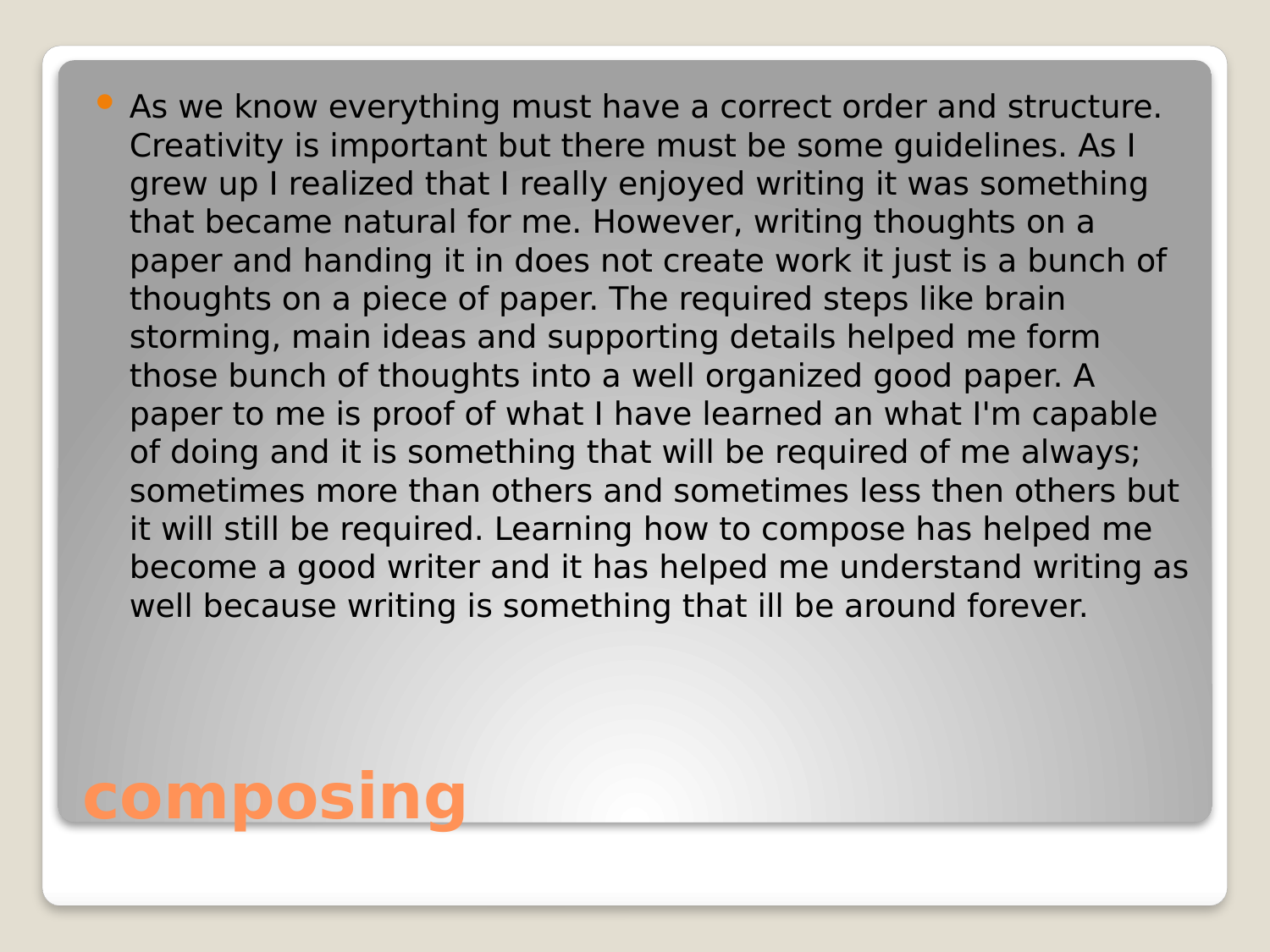

As we know everything must have a correct order and structure. Creativity is important but there must be some guidelines. As I grew up I realized that I really enjoyed writing it was something that became natural for me. However, writing thoughts on a paper and handing it in does not create work it just is a bunch of thoughts on a piece of paper. The required steps like brain storming, main ideas and supporting details helped me form those bunch of thoughts into a well organized good paper. A paper to me is proof of what I have learned an what I'm capable of doing and it is something that will be required of me always; sometimes more than others and sometimes less then others but it will still be required. Learning how to compose has helped me become a good writer and it has helped me understand writing as well because writing is something that ill be around forever.
# composing